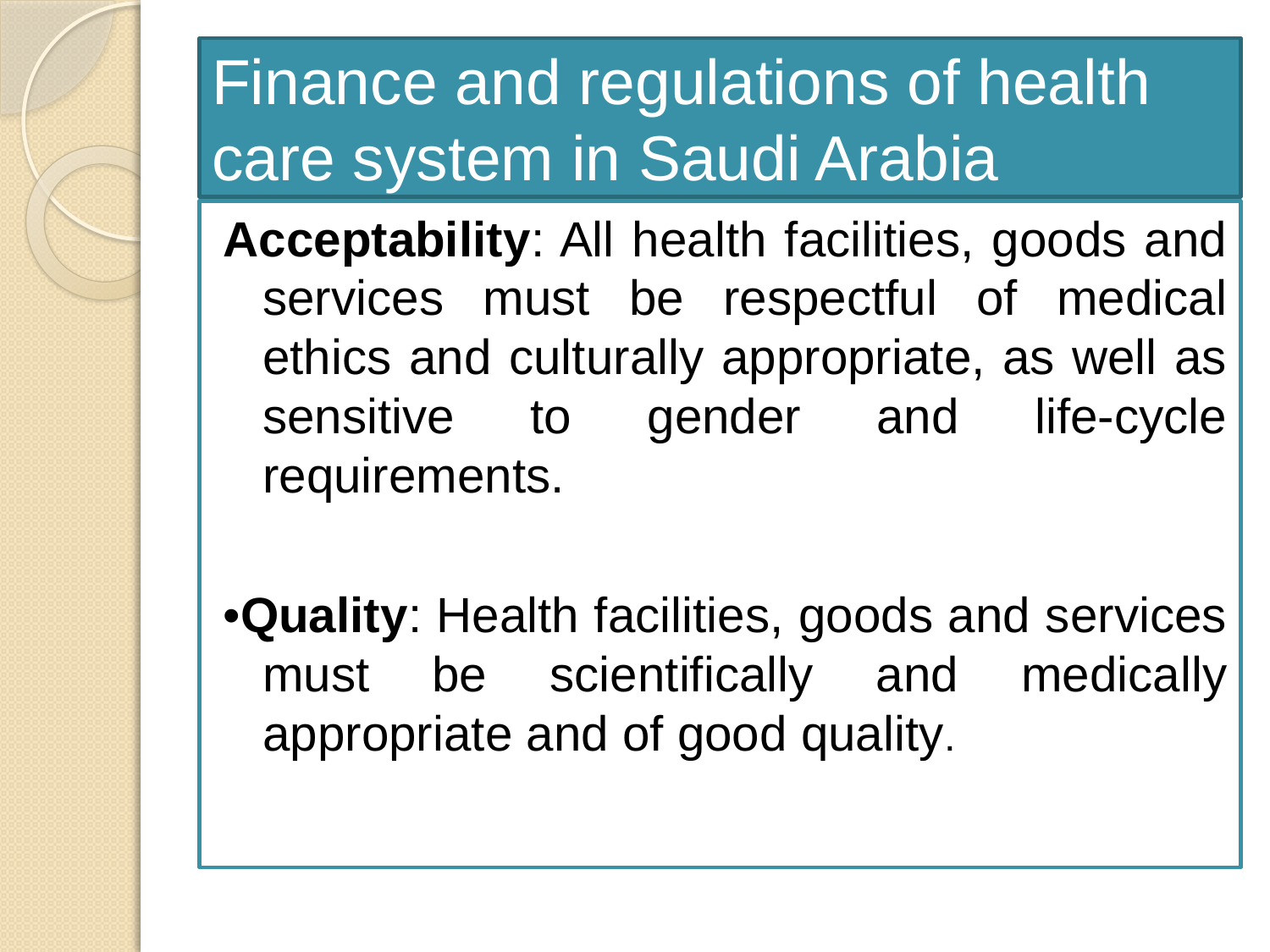

# Finance and regulations of health care system in Saudi Arabia
Acceptability: All health facilities, goods and services must be respectful of medical ethics and culturally appropriate, as well as sensitive to gender and life-cycle requirements.

•Quality: Health facilities, goods and services must be scientifically and medically appropriate and of good quality.